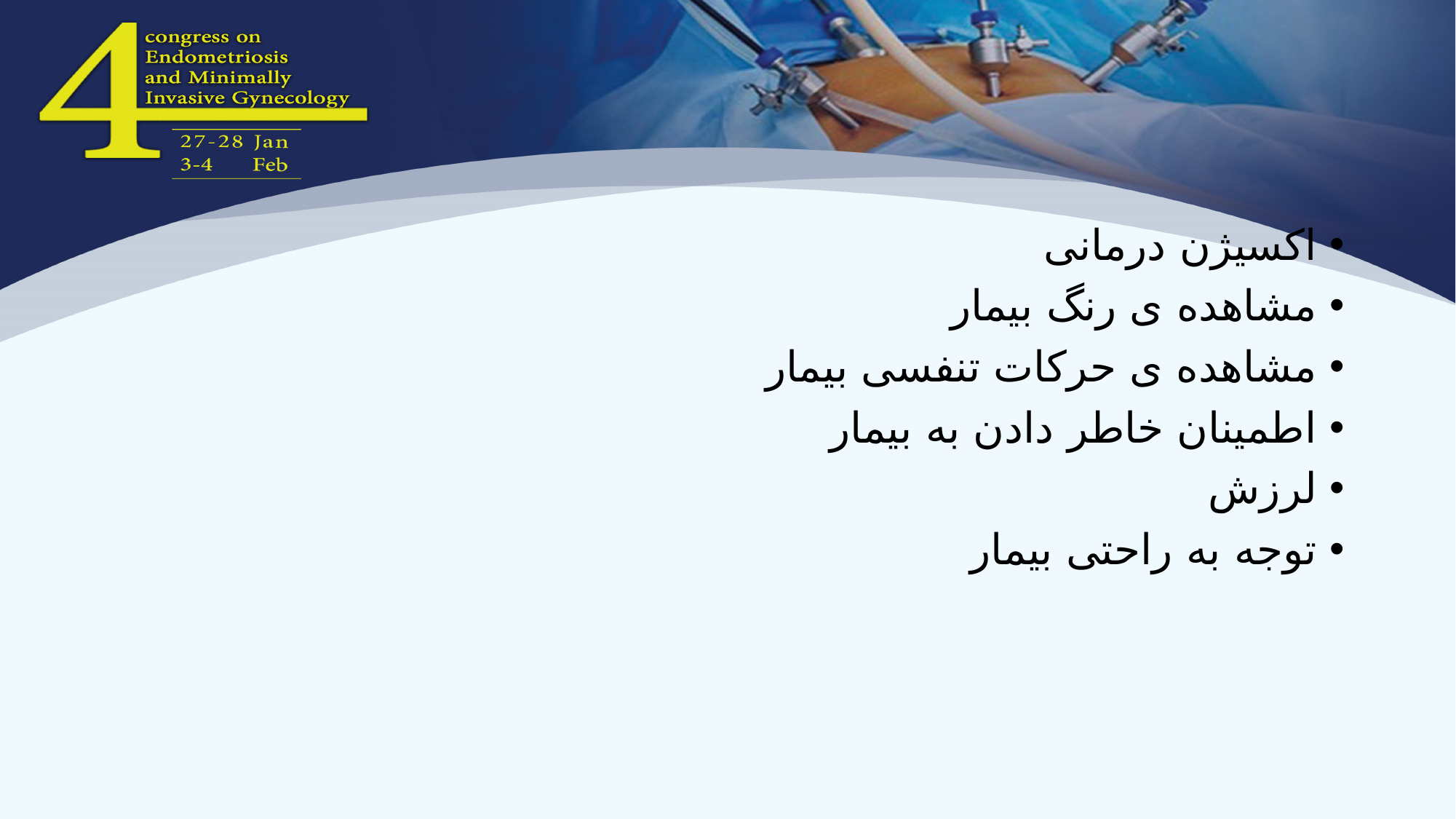

#
اکسیژن درمانی
مشاهده ی رنگ بیمار
مشاهده ی حرکات تنفسی بیمار
اطمینان خاطر دادن به بیمار
لرزش
توجه به راحتی بیمار